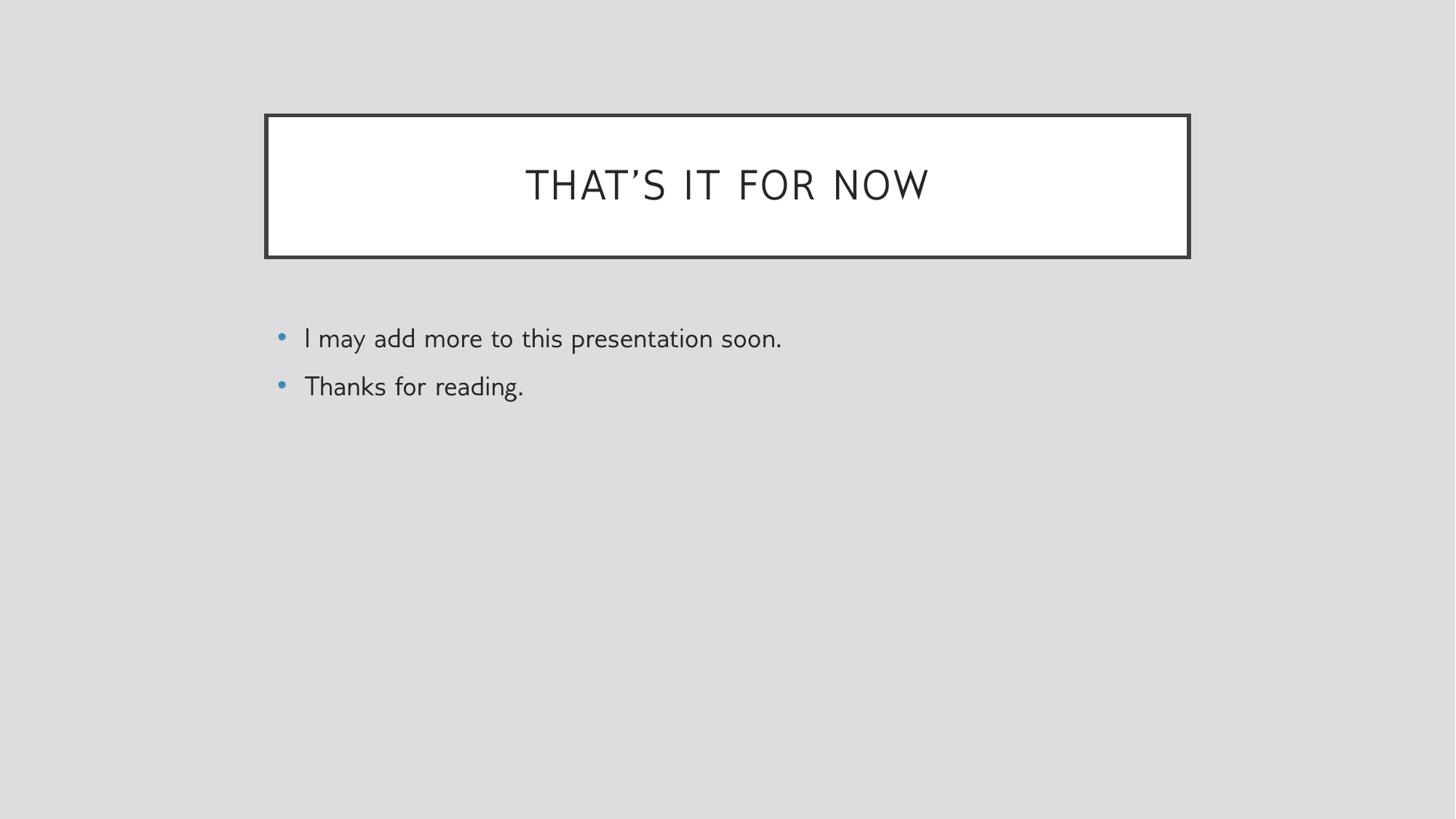

# THAT’S IT FOR NOW
I may add more to this presentation soon.
Thanks for reading.